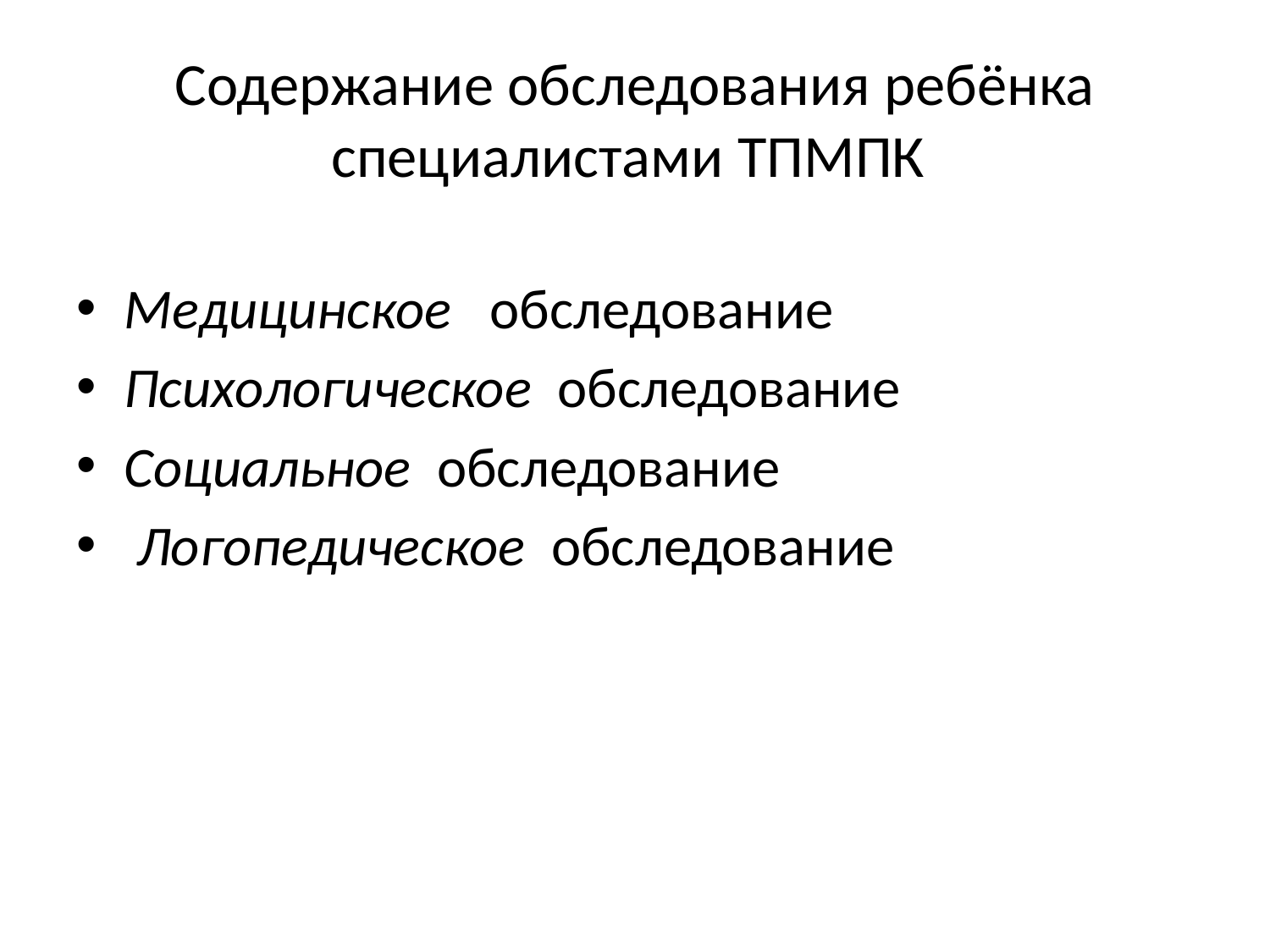

# Содержание обследования ребёнка специалистами ТПМПК
Медицинское   обследование
Психологическое  обследование
Социальное  обследование
 Логопедическое  обследование